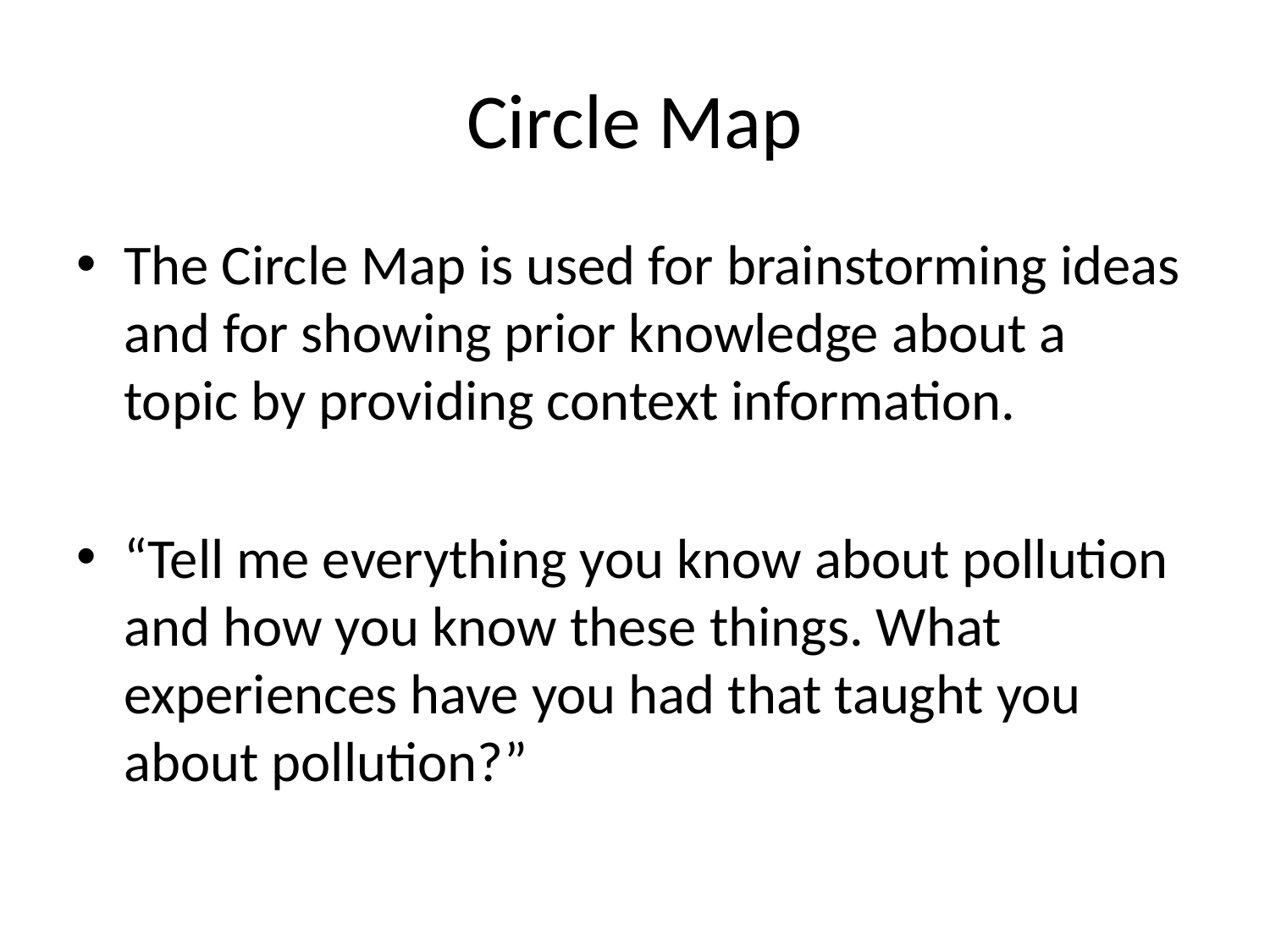

# Circle Map
The Circle Map is used for brainstorming ideas and for showing prior knowledge about a topic by providing context information.

“Tell me everything you know about pollution and how you know these things. What experiences have you had that taught you about pollution?”